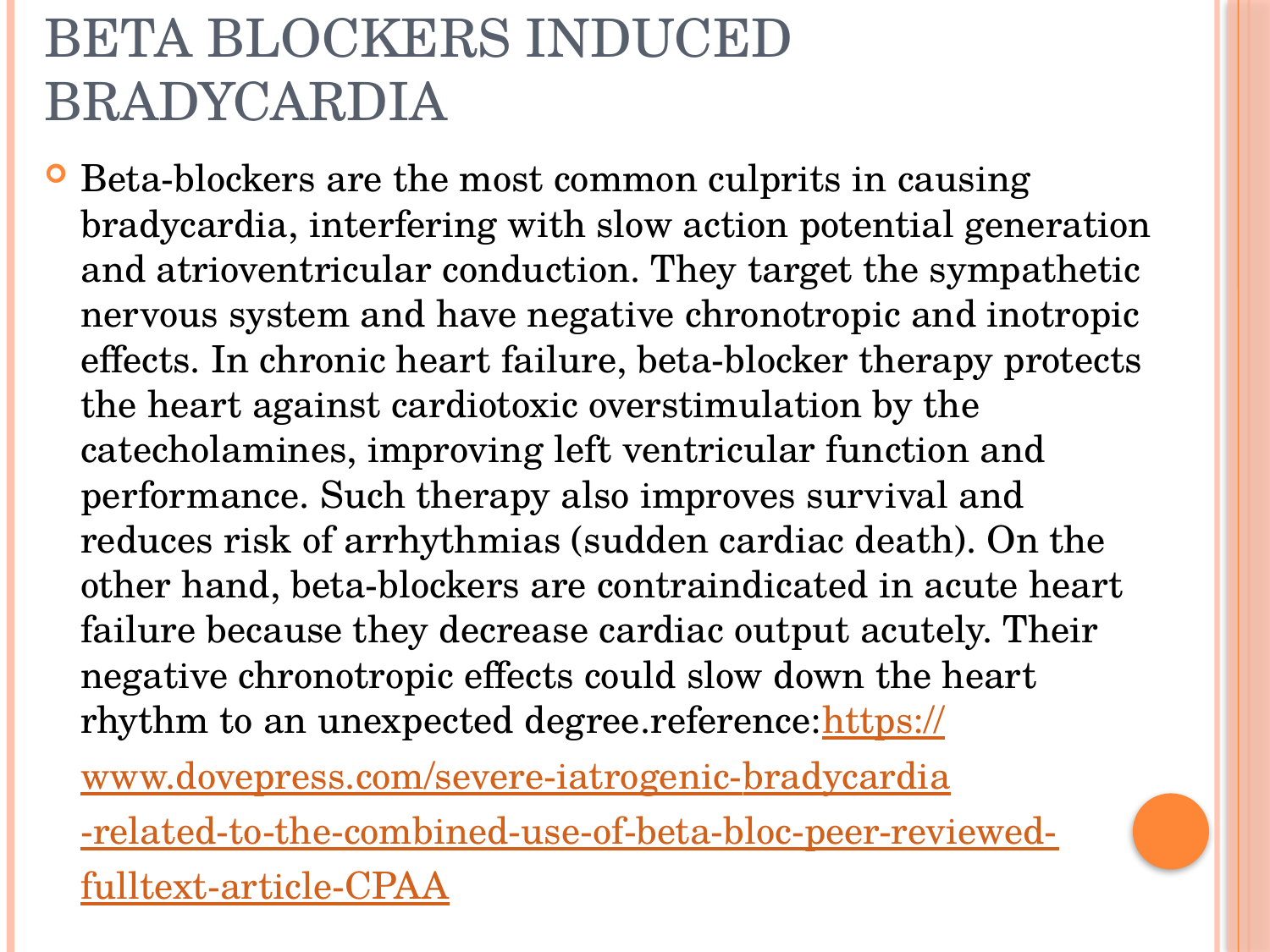

# Beta blockers induced bradycardia
Beta-blockers are the most common culprits in causing bradycardia, interfering with slow action potential generation and atrioventricular conduction. They target the sympathetic nervous system and have negative chronotropic and inotropic effects. In chronic heart failure, beta-blocker therapy protects the heart against cardiotoxic overstimulation by the catecholamines, improving left ventricular function and performance. Such therapy also improves survival and reduces risk of arrhythmias (sudden cardiac death). On the other hand, beta-blockers are contraindicated in acute heart failure because they decrease cardiac output acutely. Their negative chronotropic effects could slow down the heart rhythm to an unexpected degree.reference:https://www.dovepress.com/severe-iatrogenic-bradycardia-related-to-the-combined-use-of-beta-bloc-peer-reviewed-fulltext-article-CPAA